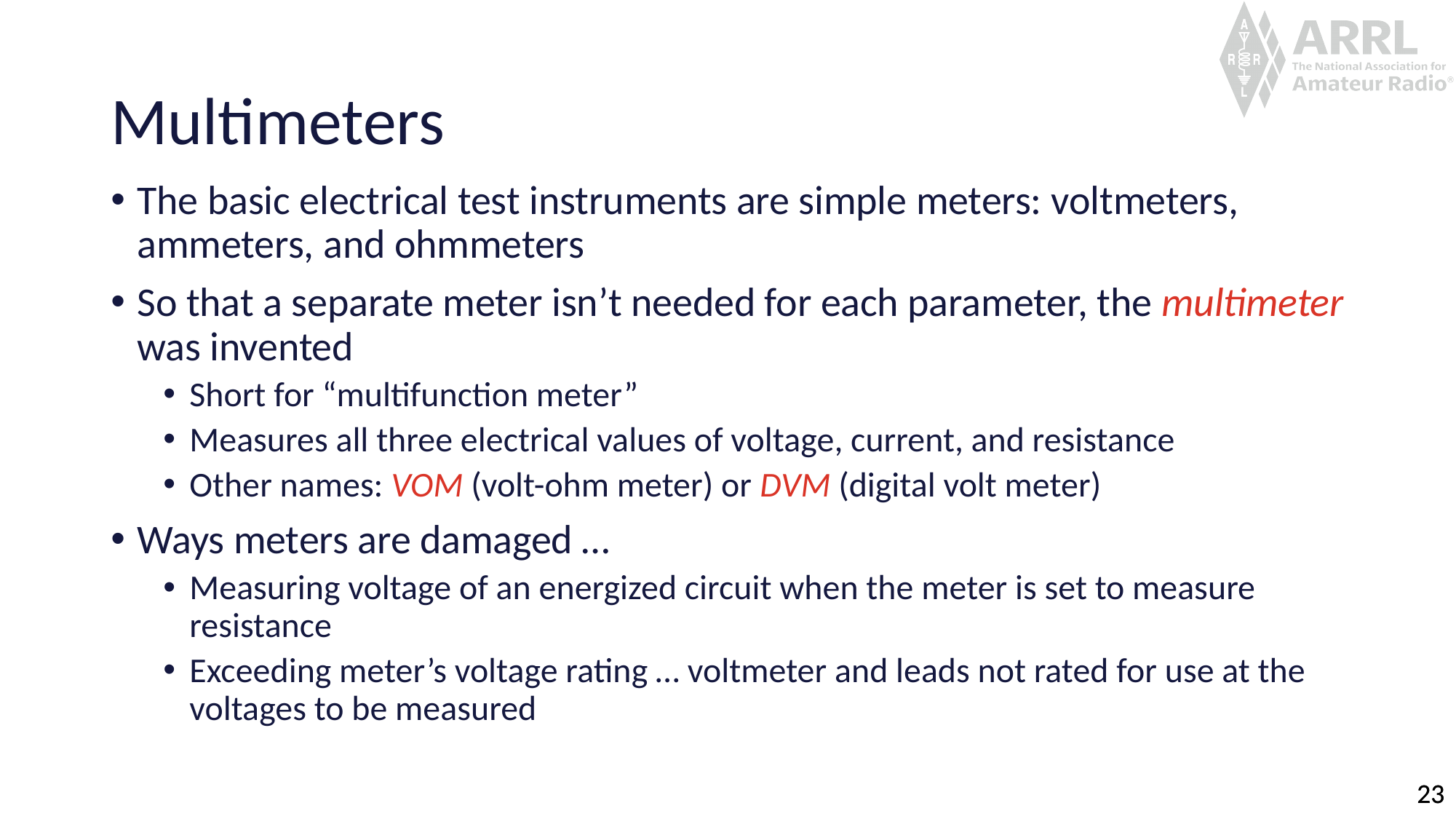

# Multimeters
The basic electrical test instruments are simple meters: voltmeters, ammeters, and ohmmeters
So that a separate meter isn’t needed for each parameter, the multimeter was invented
Short for “multifunction meter”
Measures all three electrical values of voltage, current, and resistance
Other names: VOM (volt-ohm meter) or DVM (digital volt meter)
Ways meters are damaged …
Measuring voltage of an energized circuit when the meter is set to measure resistance
Exceeding meter’s voltage rating … voltmeter and leads not rated for use at the voltages to be measured